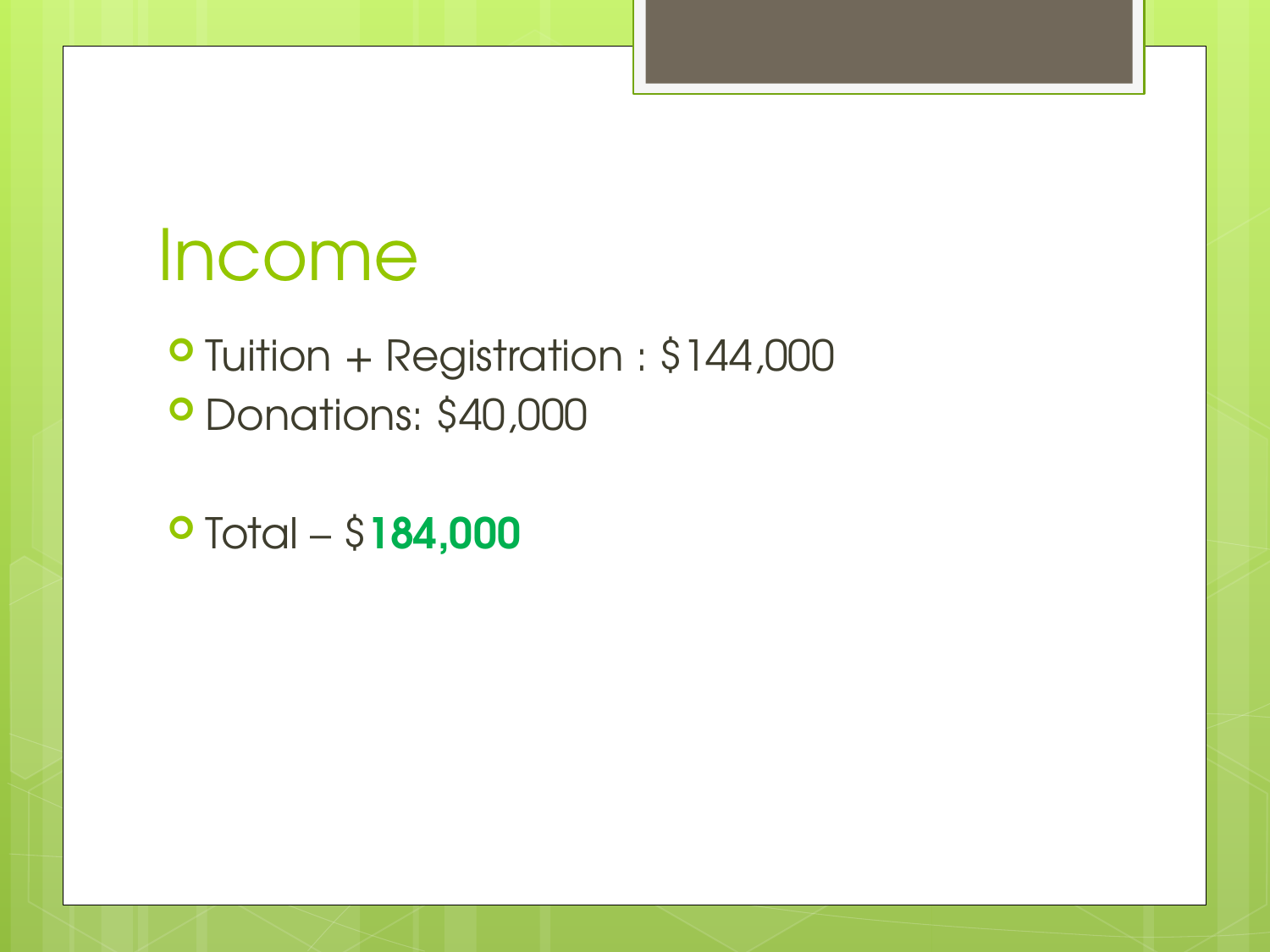

# Income
Tuition + Registration : $144,000
Donations: $40,000

Total – $184,000